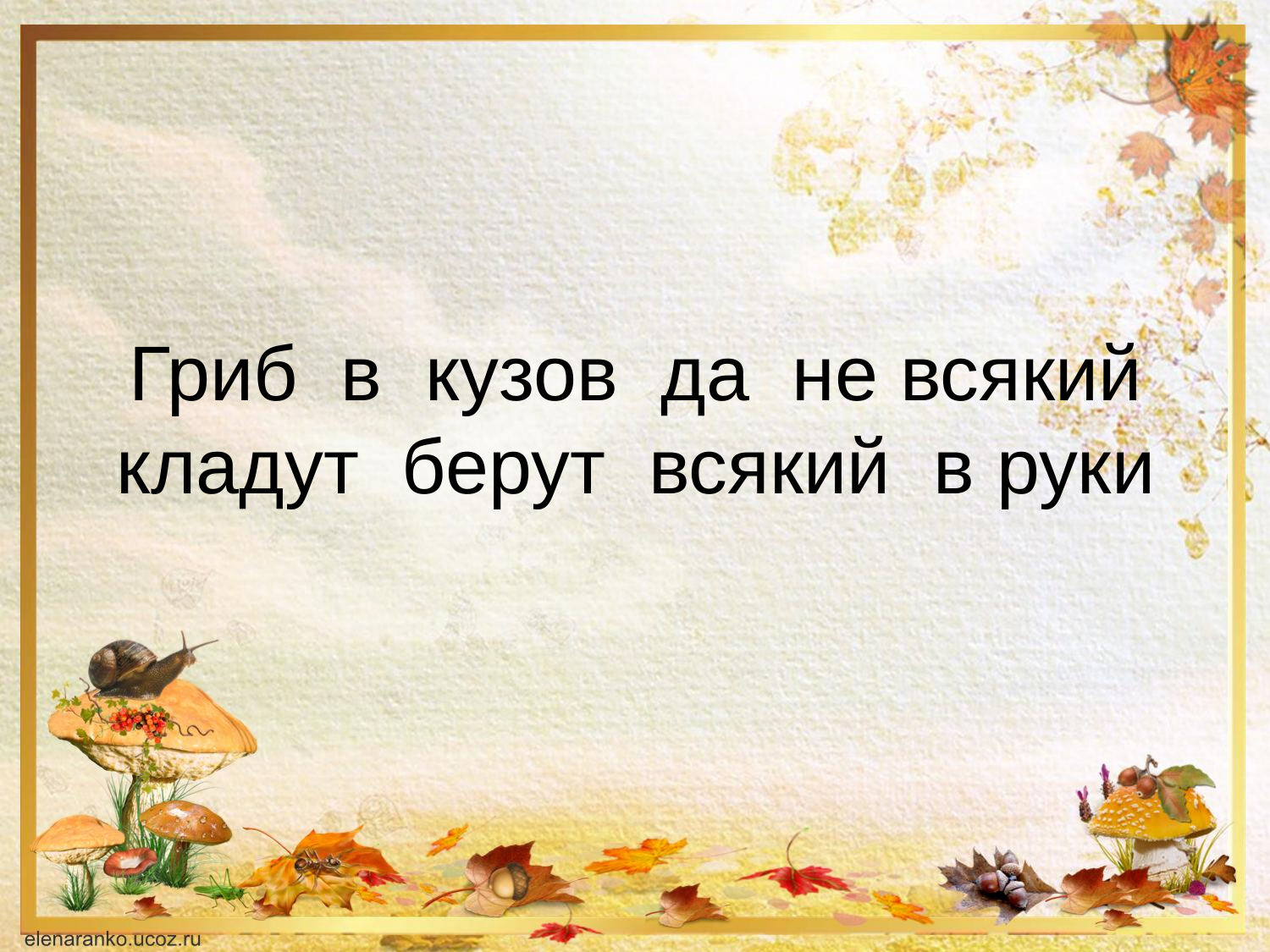

# Гриб  в  кузов  да  не всякий кладут  берут  всякий  в руки